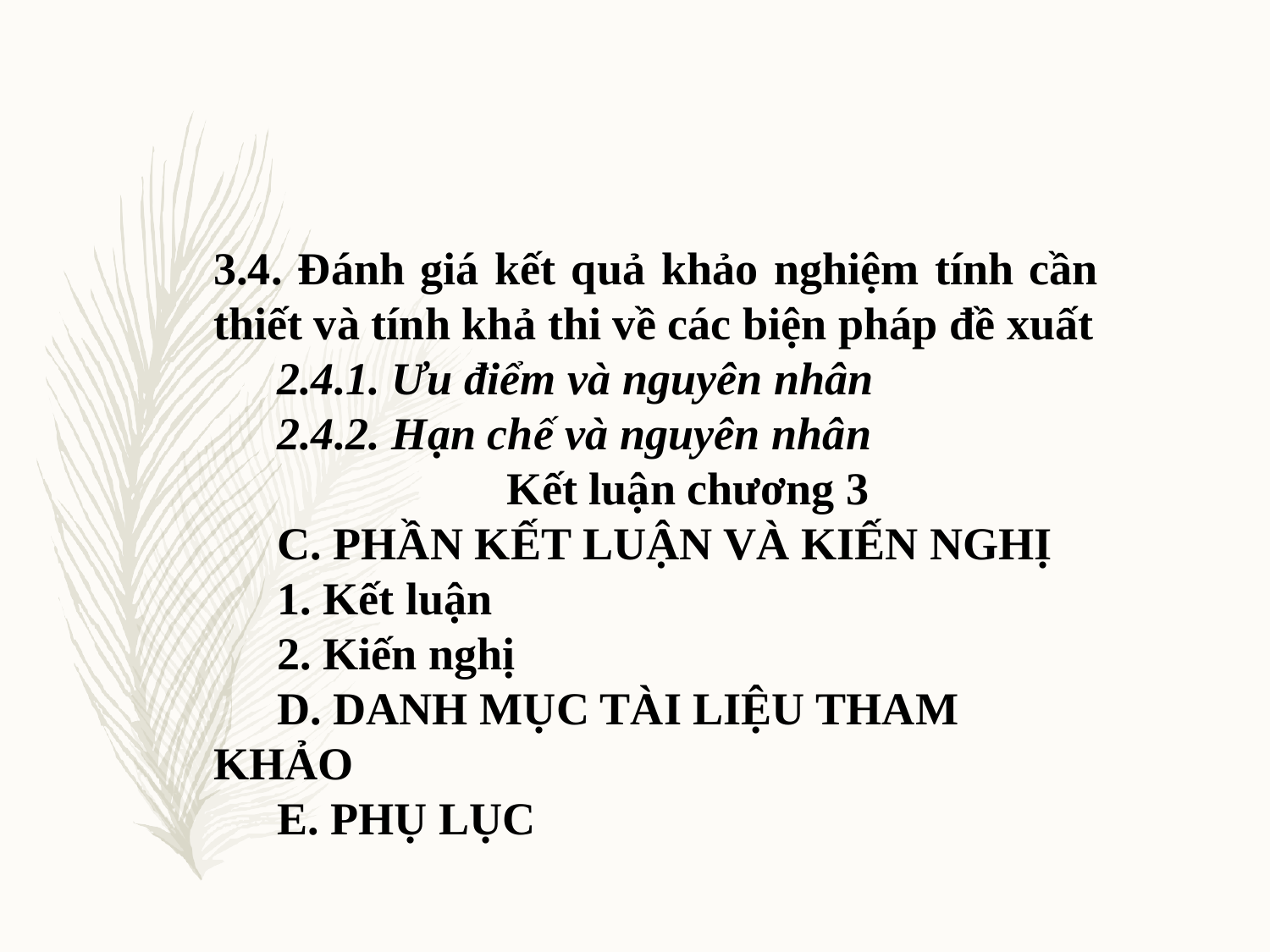

3.4. Đánh giá kết quả khảo nghiệm tính cần thiết và tính khả thi về các biện pháp đề xuất
2.4.1. Ưu điểm và nguyên nhân
2.4.2. Hạn chế và nguyên nhân
Kết luận chương 3
C. PHẦN KẾT LUẬN VÀ KIẾN NGHỊ
1. Kết luận
2. Kiến nghị
D. DANH MỤC TÀI LIỆU THAM KHẢO
E. PHỤ LỤC